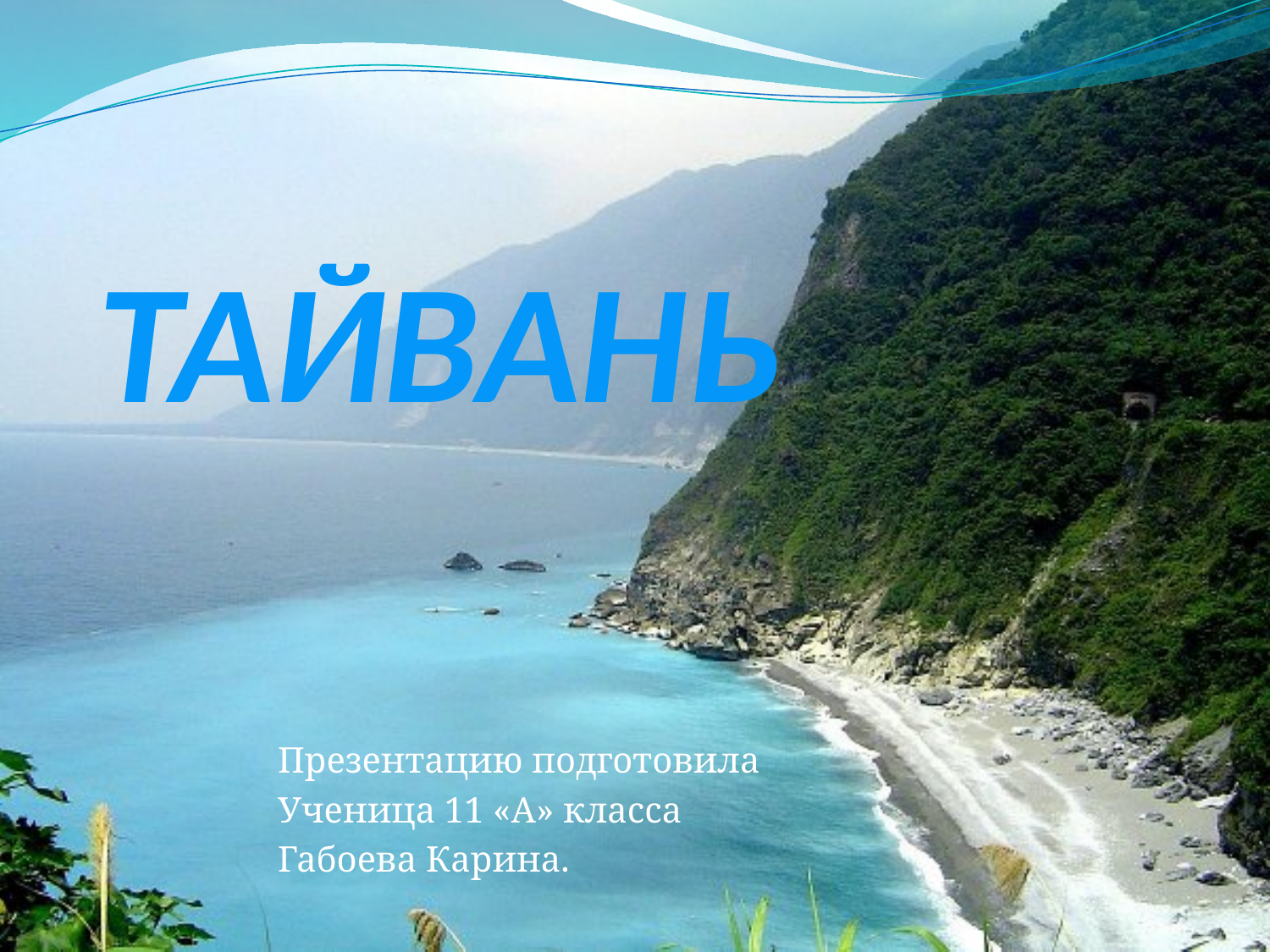

# ТАЙВАНЬ

Презентацию подготовила
Ученица 11 «А» класса
Габоева Карина.